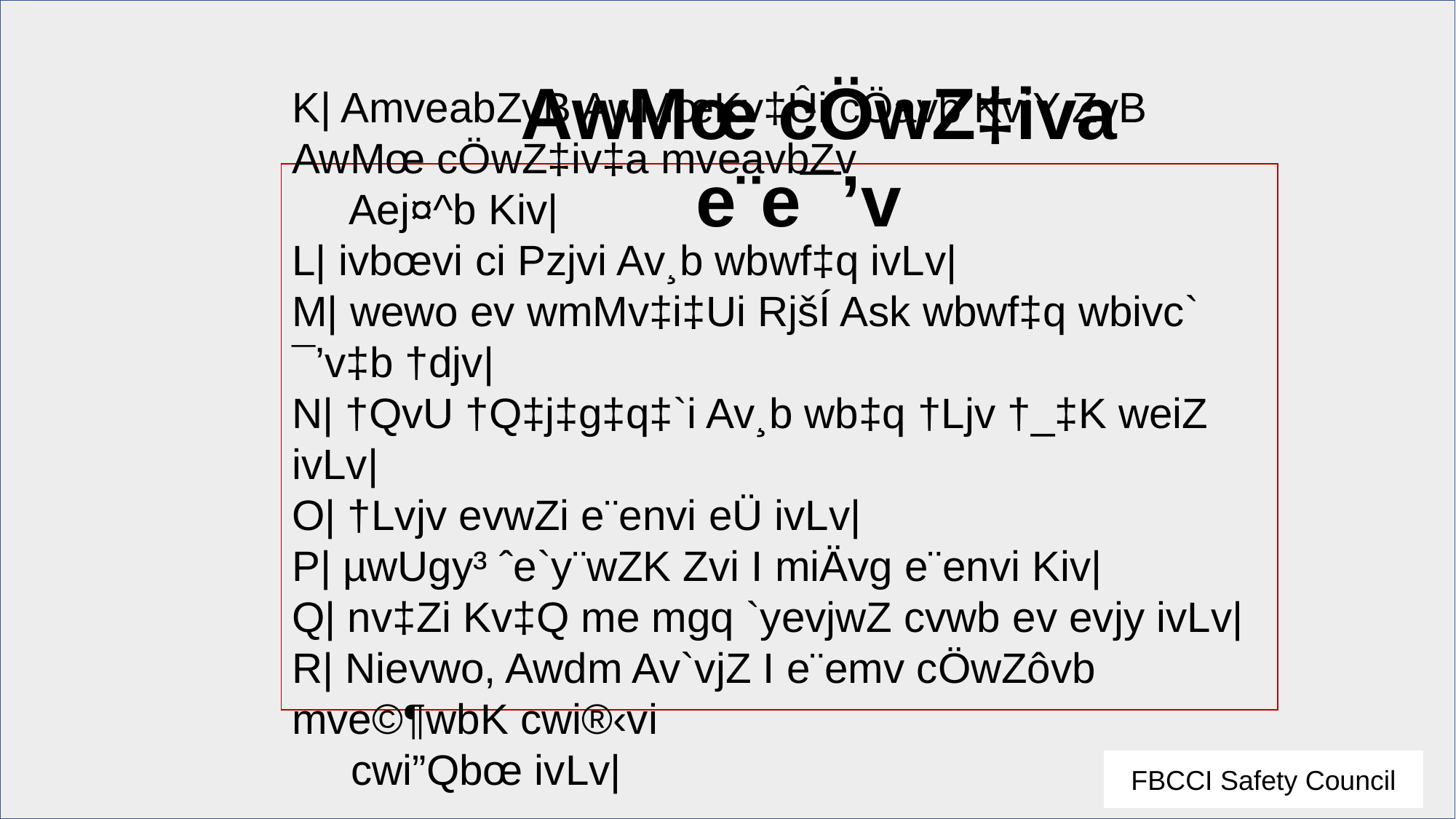

AwMœ cÖwZ‡iva e¨e¯’v
#
K| AmveabZvB AwMœKv‡Ûi cÖavb KviY ZvB AwMœ cÖwZ‡iv‡a mveavbZv
     Aej¤^b Kiv|
L| ivbœvi ci Pzjvi Av¸b wbwf‡q ivLv|
M| wewo ev wmMv‡i‡Ui RjšÍ Ask wbwf‡q wbivc` ¯’v‡b †djv|
N| †QvU †Q‡j‡g‡q‡`i Av¸b wb‡q †Ljv †_‡K weiZ ivLv|
O| †Lvjv evwZi e¨envi eÜ ivLv|
P| µwUgy³ ˆe`y¨wZK Zvi I miÄvg e¨envi Kiv|
Q| nv‡Zi Kv‡Q me mgq `yevjwZ cvwb ev evjy ivLv|
R| Nievwo, Awdm Av`vjZ I e¨emv cÖwZôvb mve©¶wbK cwi®‹vi
     cwi”Qbœ ivLv|

FBCCI Safety Council